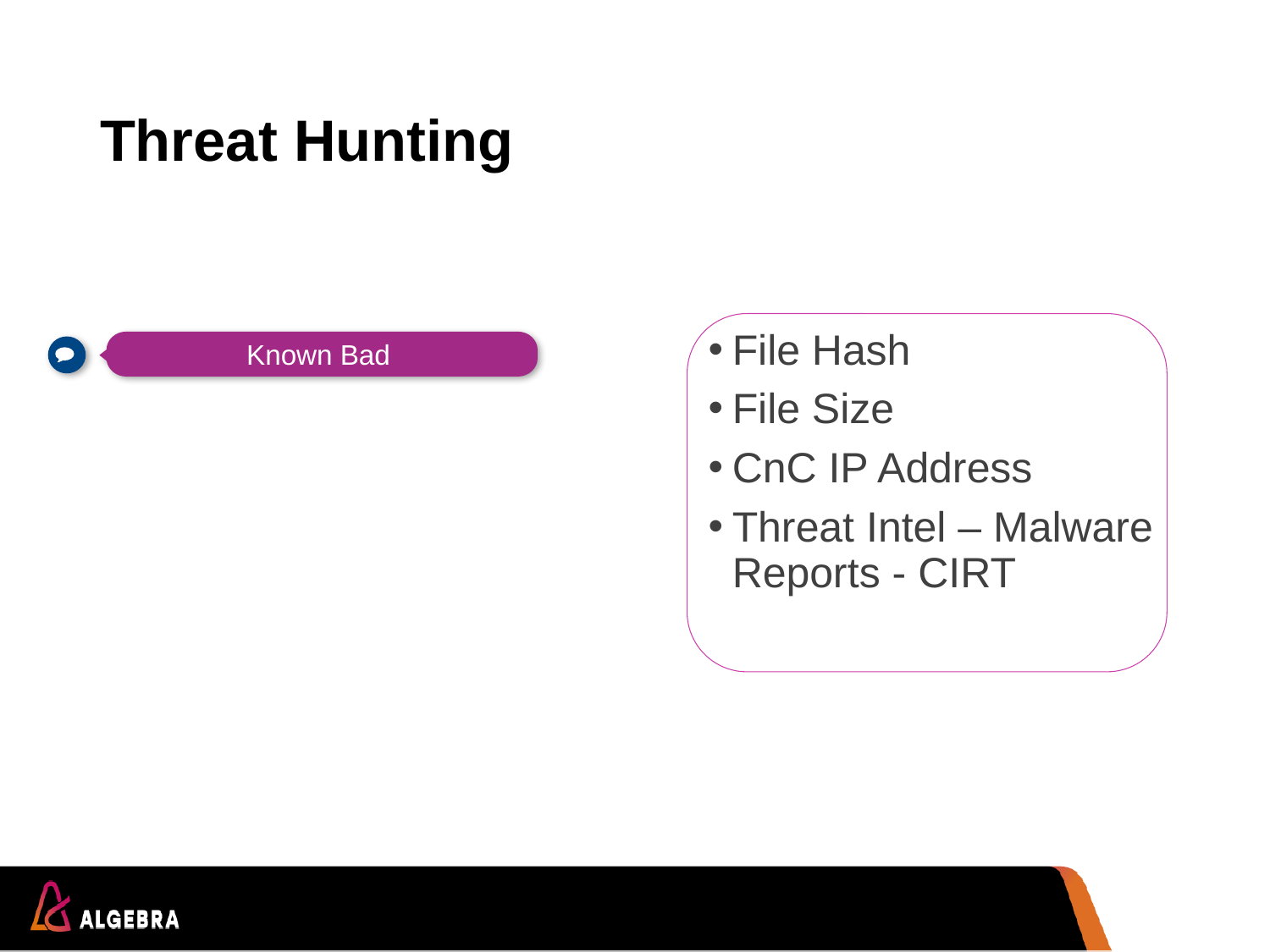

# Threat Hunting

File Hash
File Size
CnC IP Address
Threat Intel – Malware Reports - CIRT

Known Bad